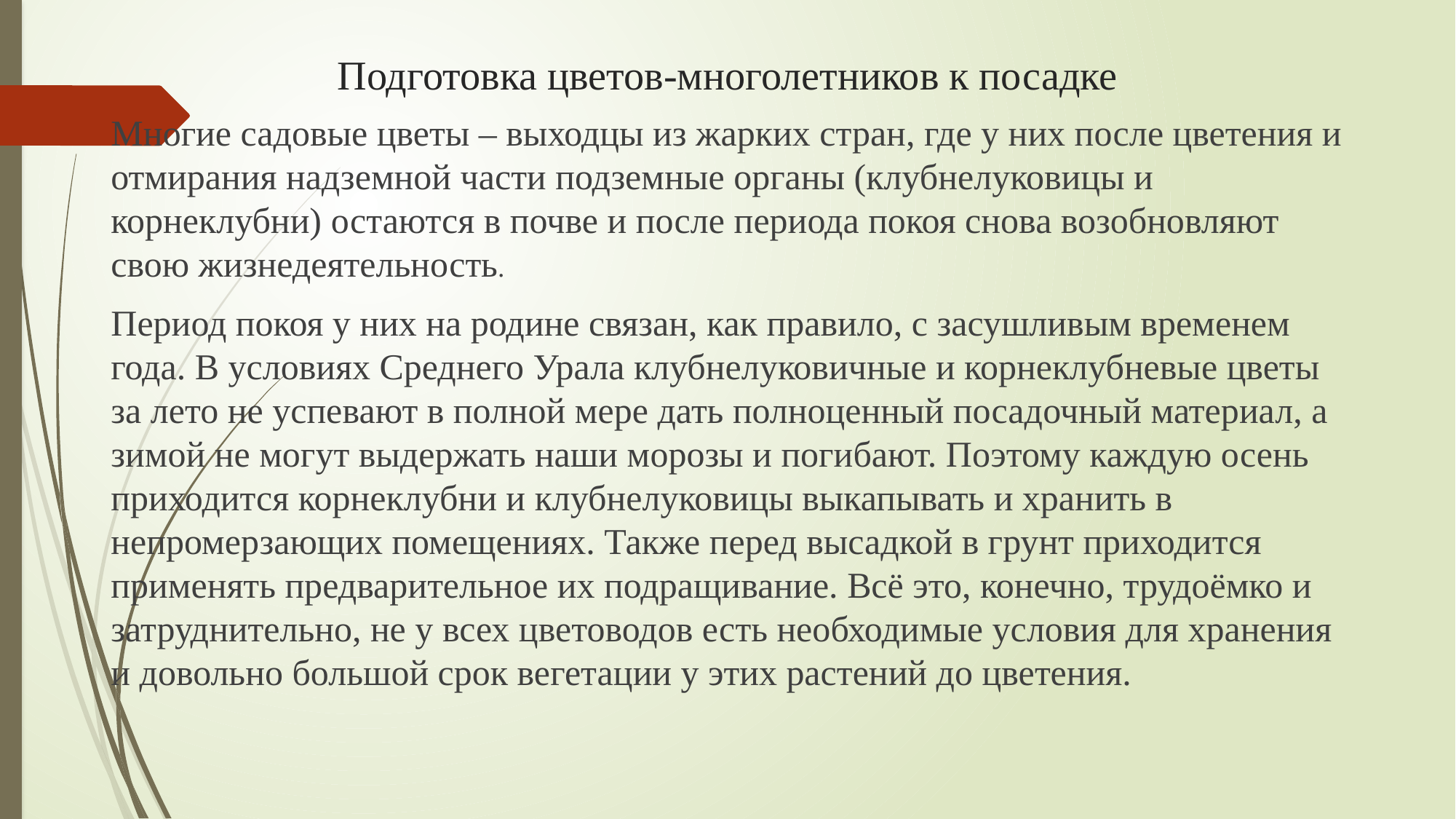

# Подготовка цветов-многолетников к посадке
Многие садовые цветы – выходцы из жарких стран, где у них после цветения и отмирания надземной части подземные органы (клубнелуковицы и корнеклубни) остаются в почве и после периода покоя снова возобновляют свою жизнедеятельность.
Период покоя у них на родине связан, как правило, с засушливым временем года. В условиях Среднего Урала клубнелуковичные и корнеклубневые цветы за лето не успевают в полной мере дать полноценный посадочный материал, а зимой не могут выдержать наши морозы и погибают. Поэтому каждую осень приходится корнеклубни и клубнелуковицы выкапывать и хранить в непромерзающих помещениях. Также перед высадкой в грунт приходится применять предварительное их подращивание. Всё это, конечно, трудоёмко и затруднительно, не у всех цветоводов есть необходимые условия для хранения и довольно большой срок вегетации у этих растений до цветения.